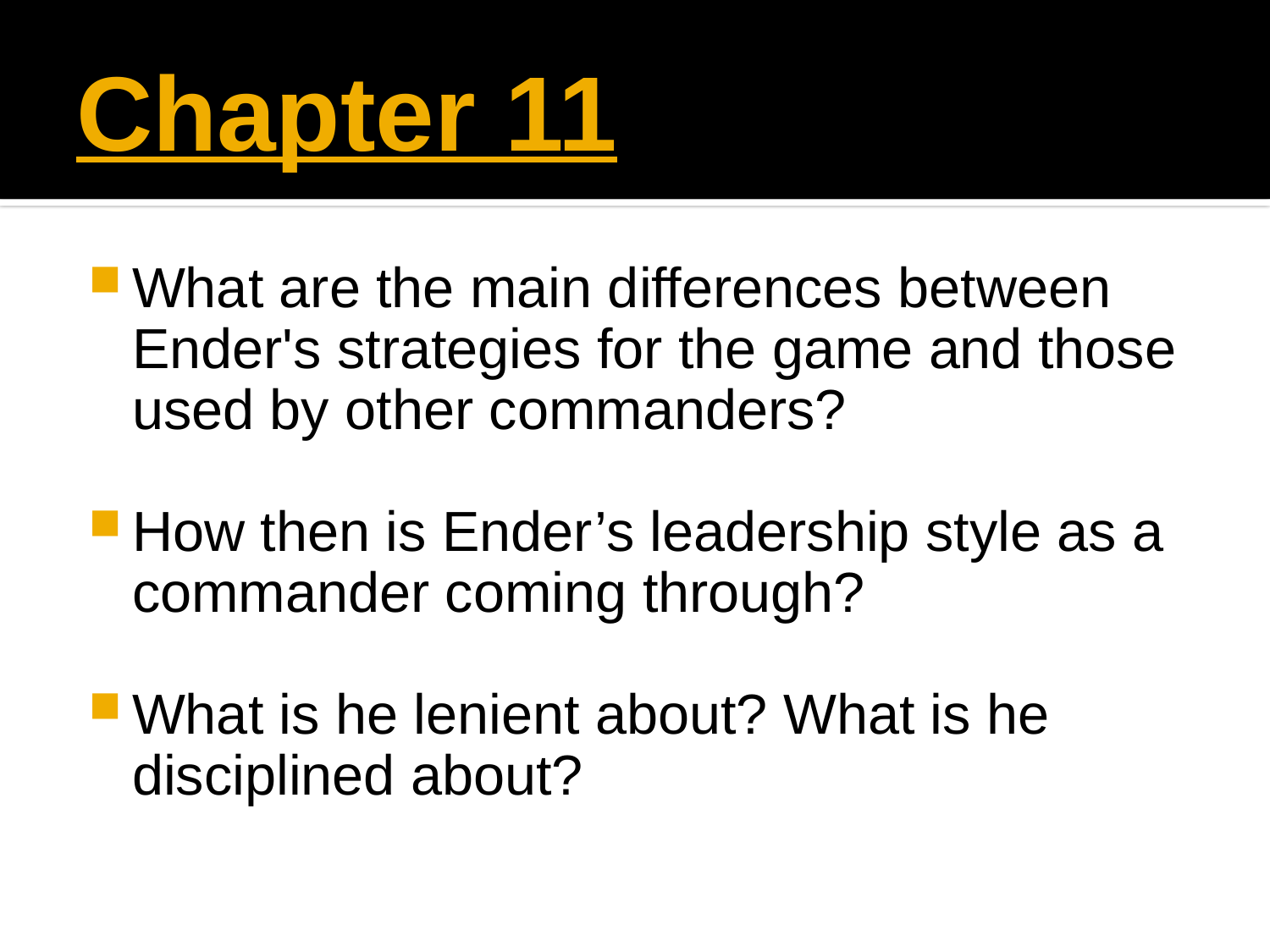

# Chapter 11
What are the main differences between Ender's strategies for the game and those used by other commanders?

How then is Ender’s leadership style as a commander coming through?

What is he lenient about? What is he disciplined about?